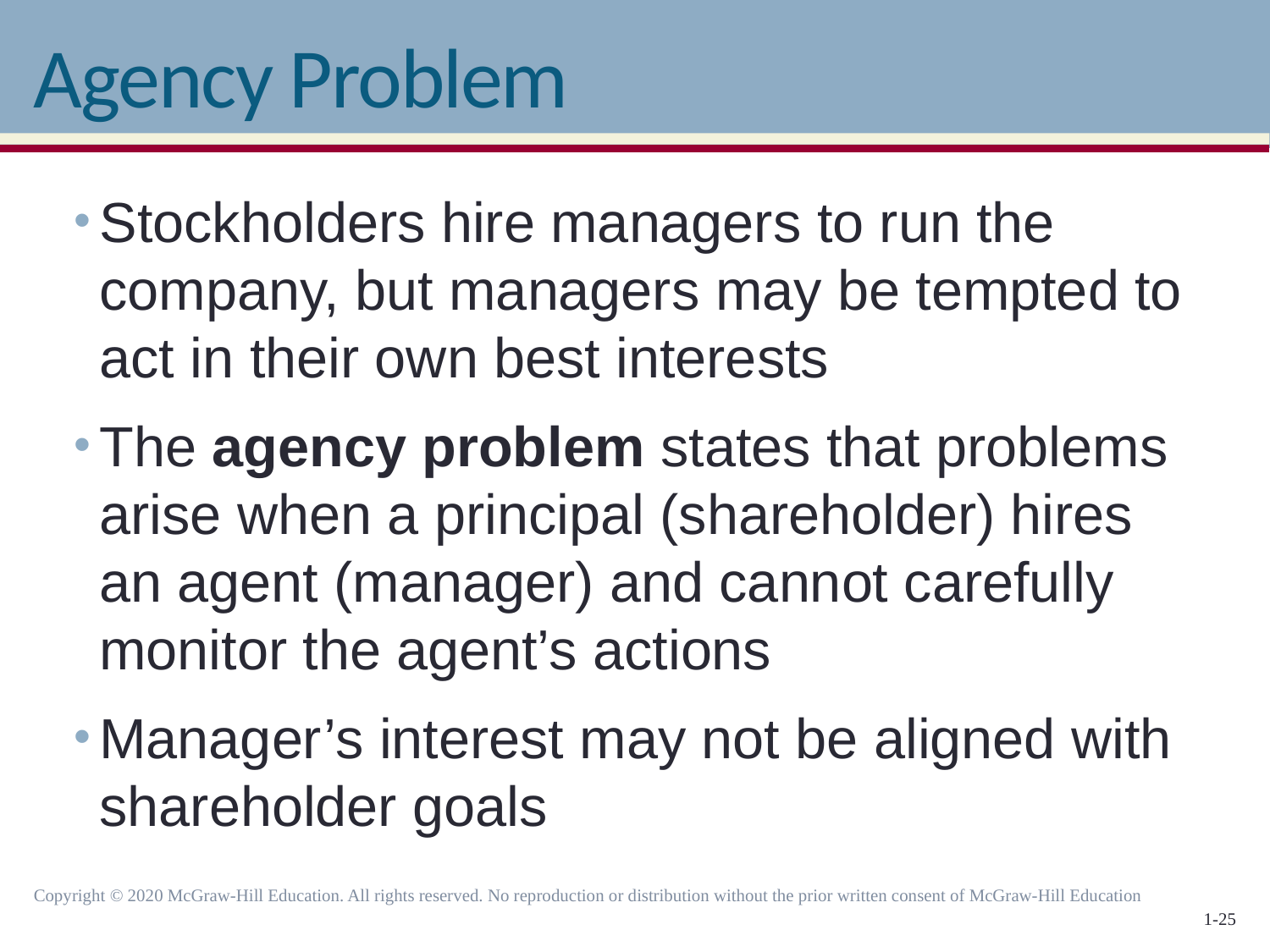

# Agency Problem
Stockholders hire managers to run the company, but managers may be tempted to act in their own best interests
The agency problem states that problems arise when a principal (shareholder) hires an agent (manager) and cannot carefully monitor the agent’s actions
Manager’s interest may not be aligned with shareholder goals
Copyright © 2020 McGraw-Hill Education. All rights reserved. No reproduction or distribution without the prior written consent of McGraw-Hill Education